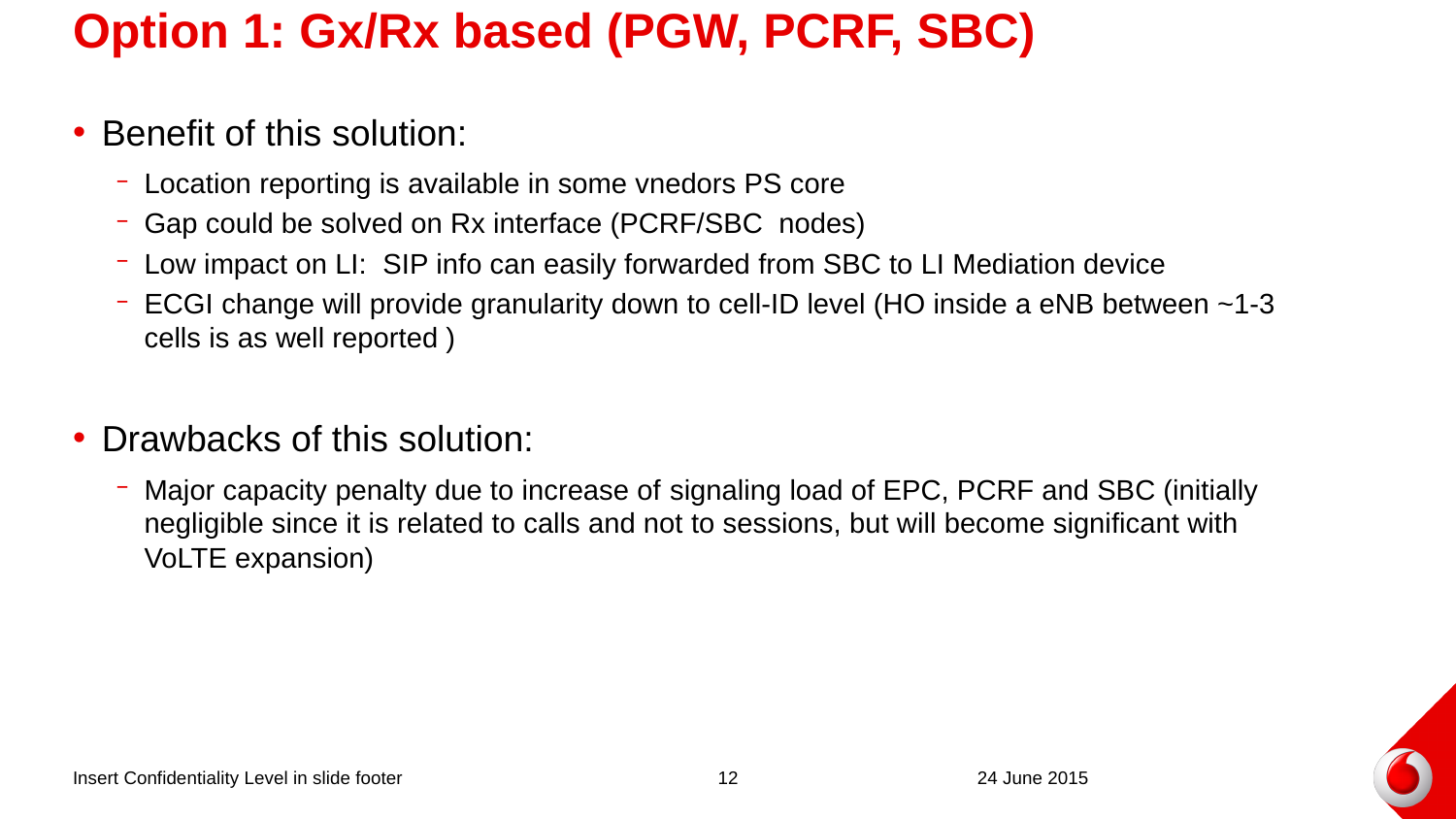

# Option 1: Gx/Rx based (PGW, PCRF, SBC)
Benefit of this solution:
Location reporting is available in some vnedors PS core
Gap could be solved on Rx interface (PCRF/SBC  nodes)
Low impact on LI:  SIP info can easily forwarded from SBC to LI Mediation device
ECGI change will provide granularity down to cell-ID level (HO inside a eNB between ~1-3 cells is as well reported )

Drawbacks of this solution:
Major capacity penalty due to increase of signaling load of EPC, PCRF and SBC (initially negligible since it is related to calls and not to sessions, but will become significant with VoLTE expansion)

Insert Confidentiality Level in slide footer
24 June 2015
12